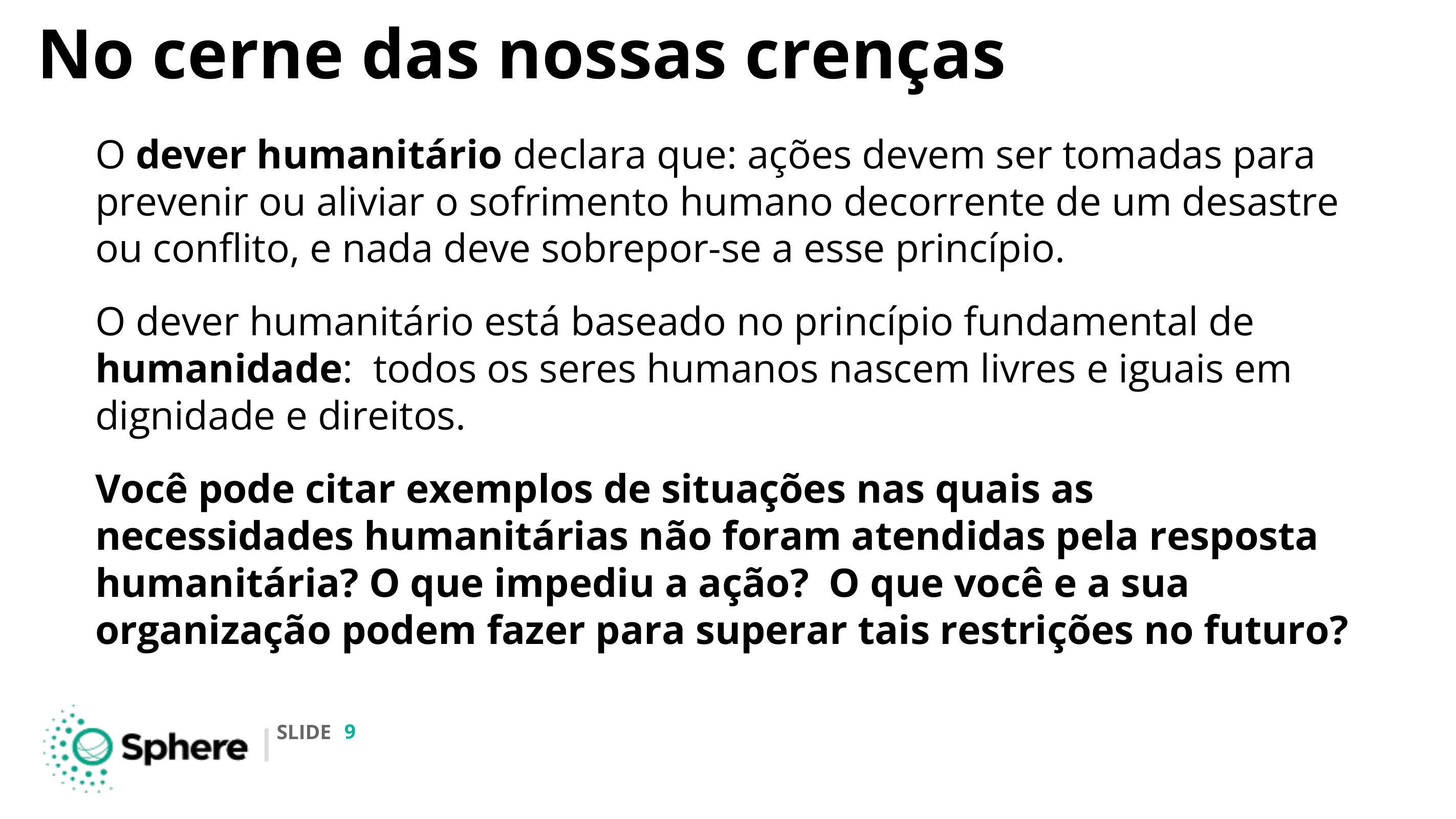

# No cerne das nossas crenças
O dever humanitário declara que: ações devem ser tomadas para prevenir ou aliviar o sofrimento humano decorrente de um desastre ou conflito, e nada deve sobrepor-se a esse princípio.
O dever humanitário está baseado no princípio fundamental de humanidade:  todos os seres humanos nascem livres e iguais em dignidade e direitos.
Você pode citar exemplos de situações nas quais as necessidades humanitárias não foram atendidas pela resposta humanitária? O que impediu a ação?  O que você e a sua organização podem fazer para superar tais restrições no futuro?
9